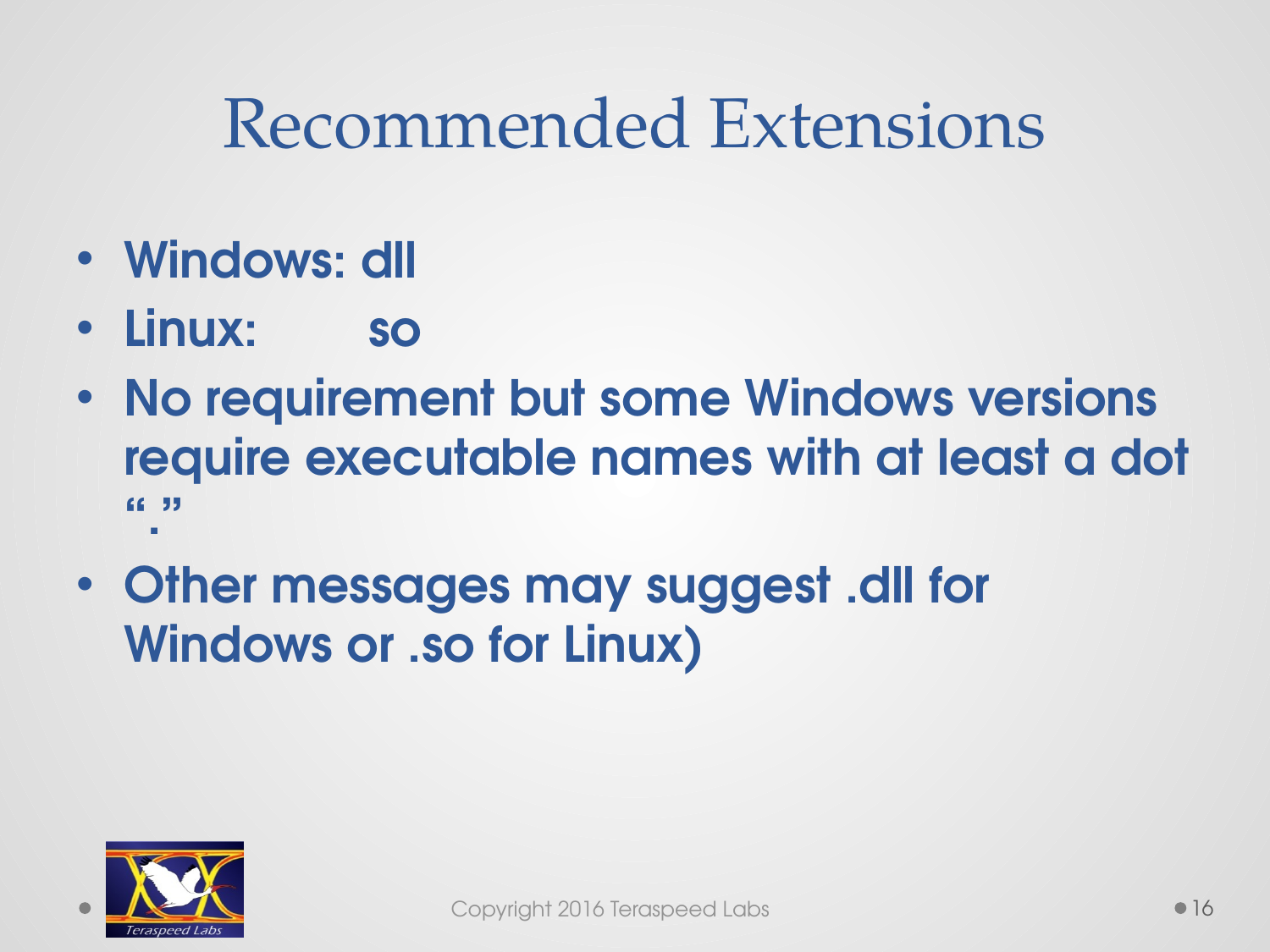

# Recommended Extensions
Windows: dll
Linux:        so
No requirement but some Windows versions require executable names with at least a dot “.”
Other messages may suggest .dll for Windows or .so for Linux)

16
Copyright 2016 Teraspeed Labs